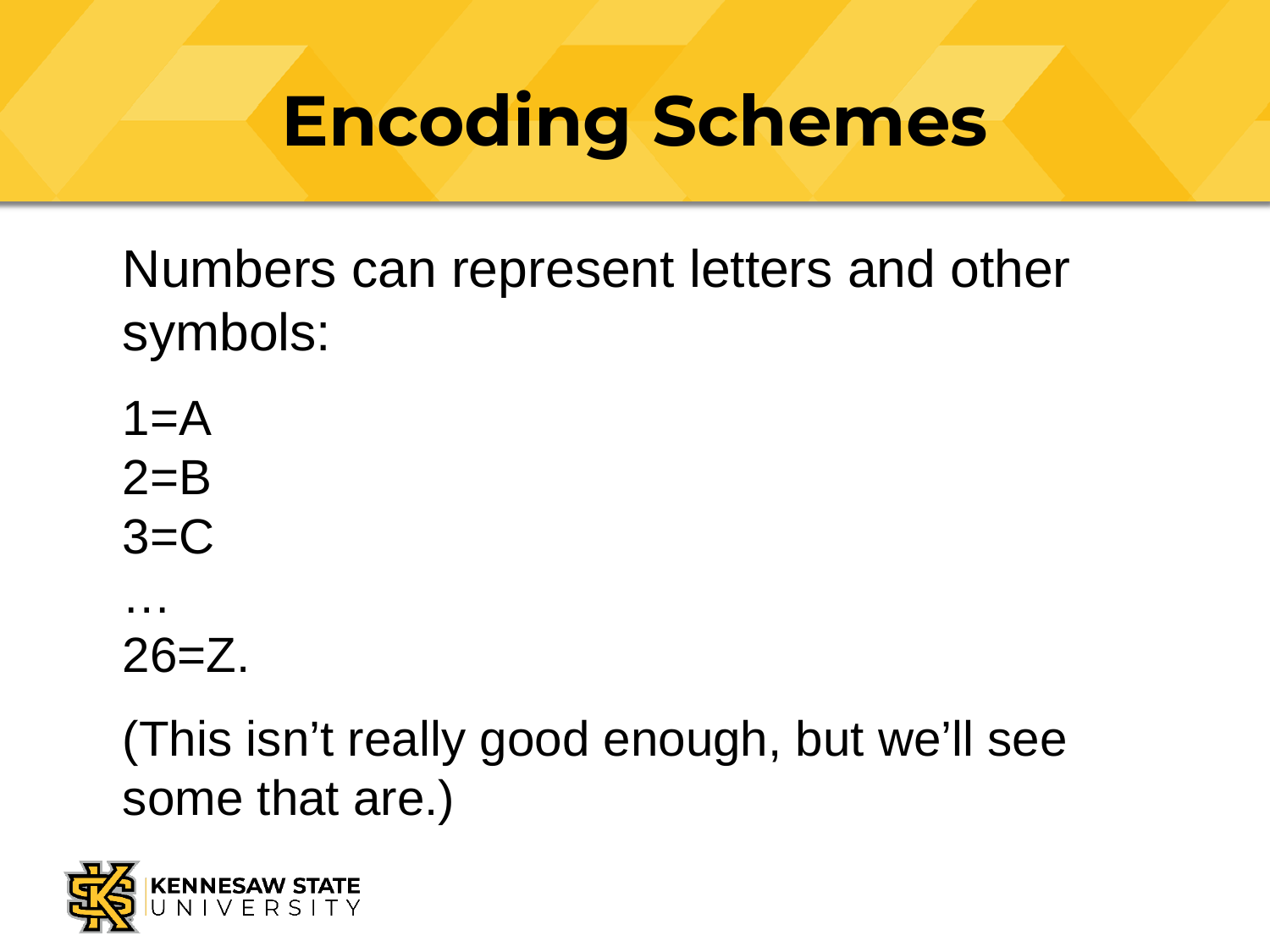

# Encoding Schemes
Numbers can represent letters and other symbols:
1=A
2=B
3=C
…
26=Z.
(This isn’t really good enough, but we’ll see some that are.)